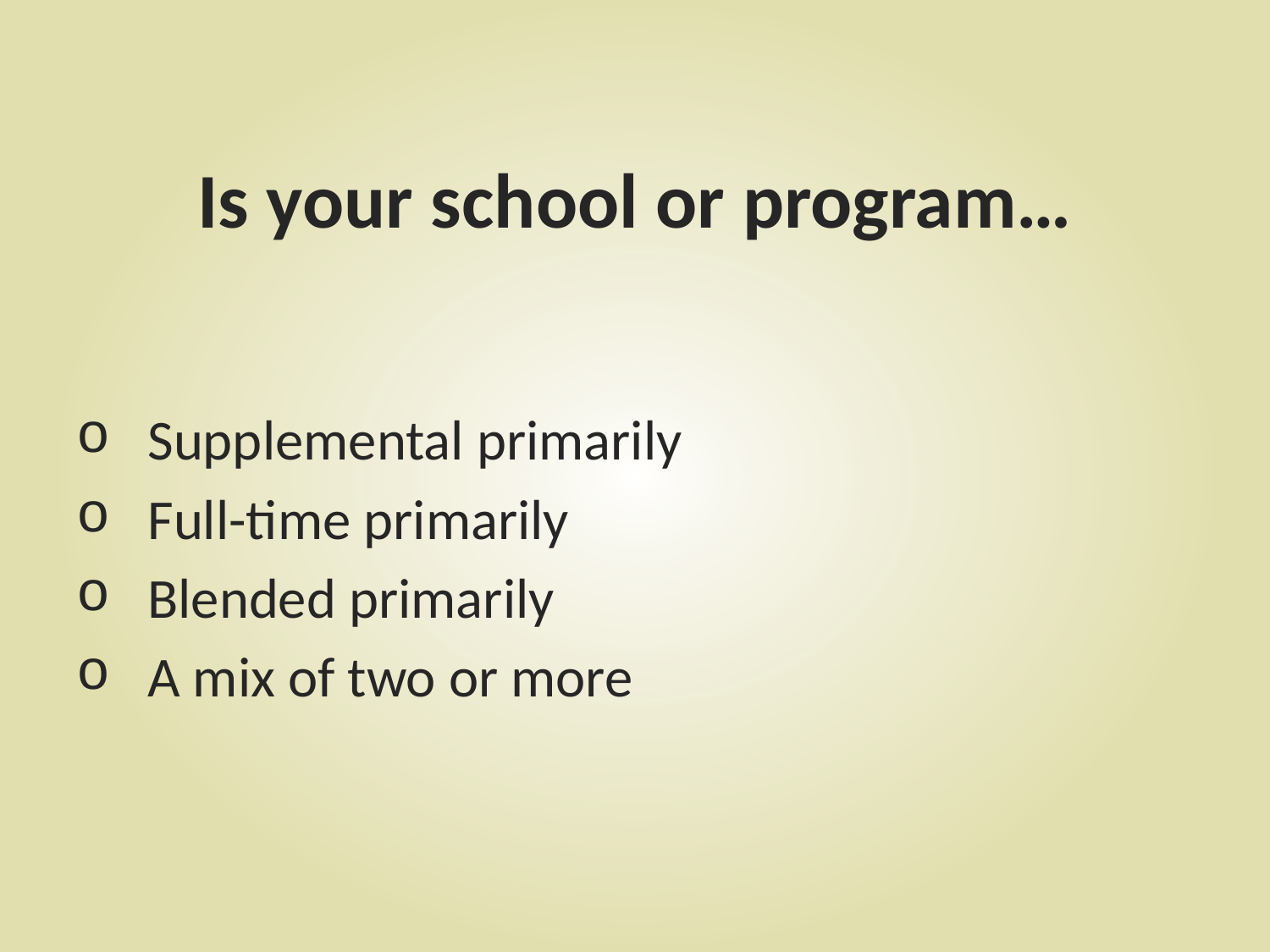

# Is your school or program…
Supplemental primarily
Full-time primarily
Blended primarily
A mix of two or more